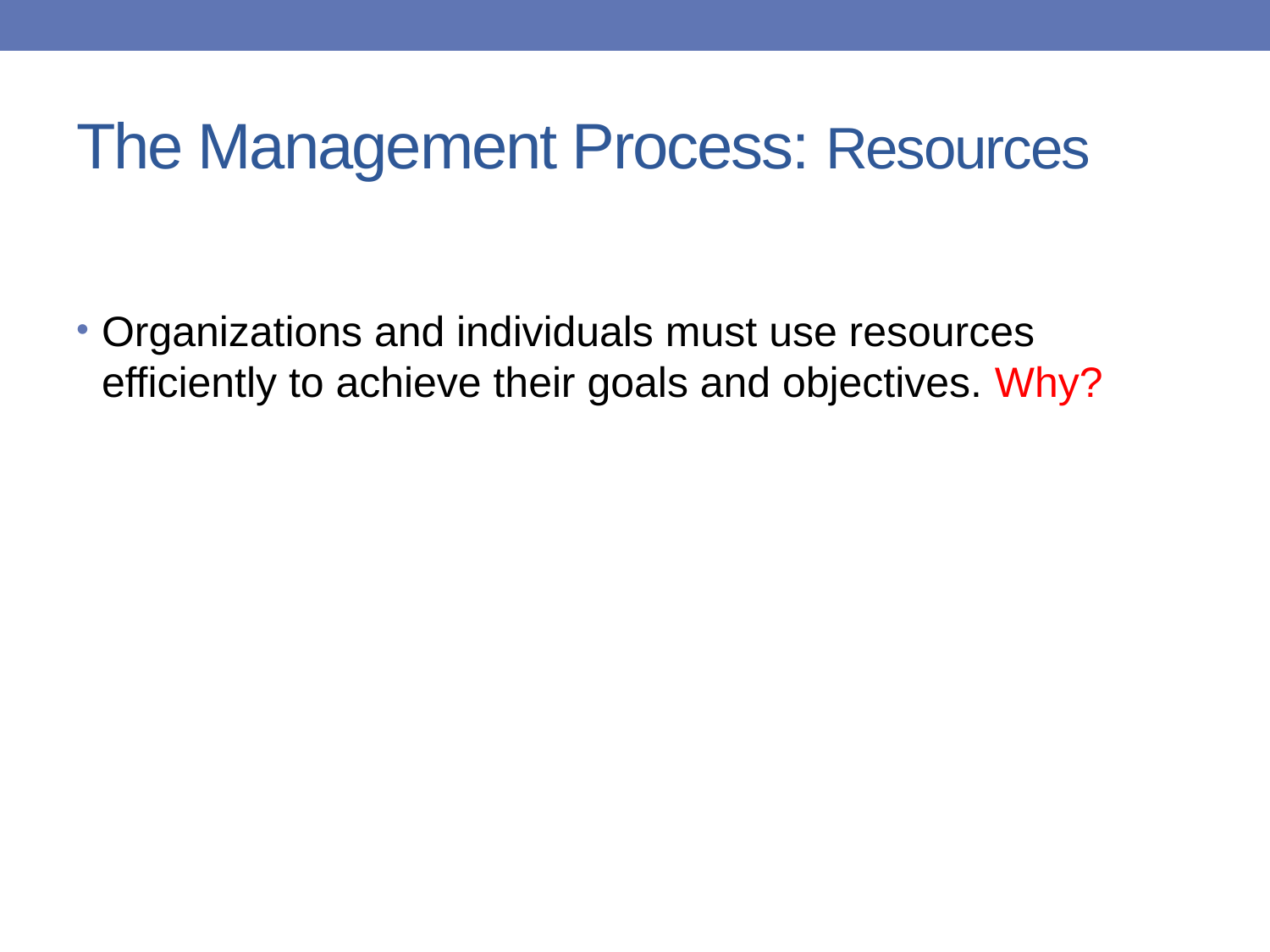

# The Management Process: Resources
Organizations and individuals must use resources efficiently to achieve their goals and objectives. Why?